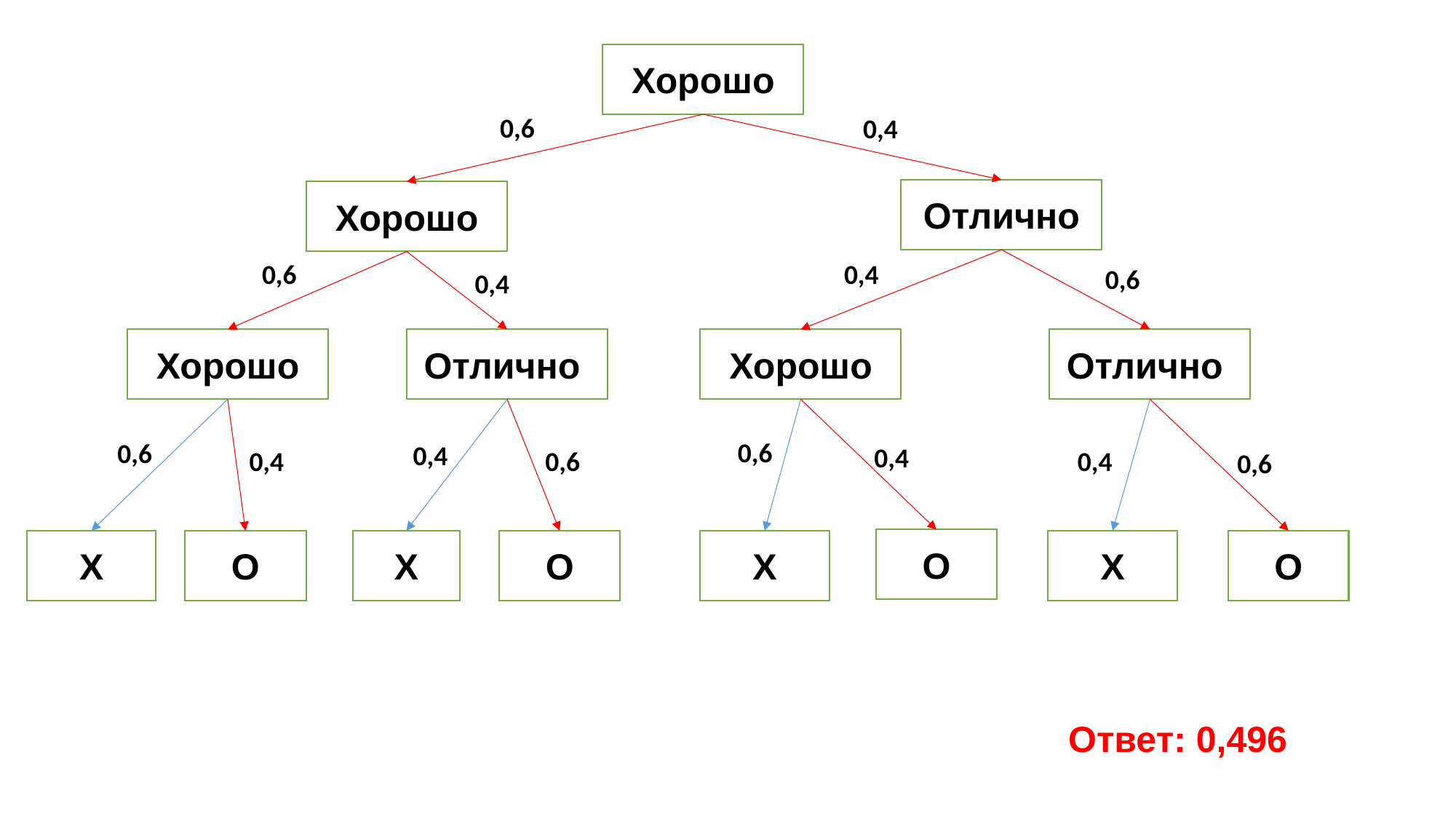

Хорошо
0,6
0,4
Отлично
Хорошо
0,6
0,4
0,6
0,4
Хорошо
Отлично
Хорошо
Отлично
0,6
0,6
0,4
0,4
0,4
0,6
0,4
0,6
О
Х
О
Х
О
Х
Х
О
Ответ: 0,496